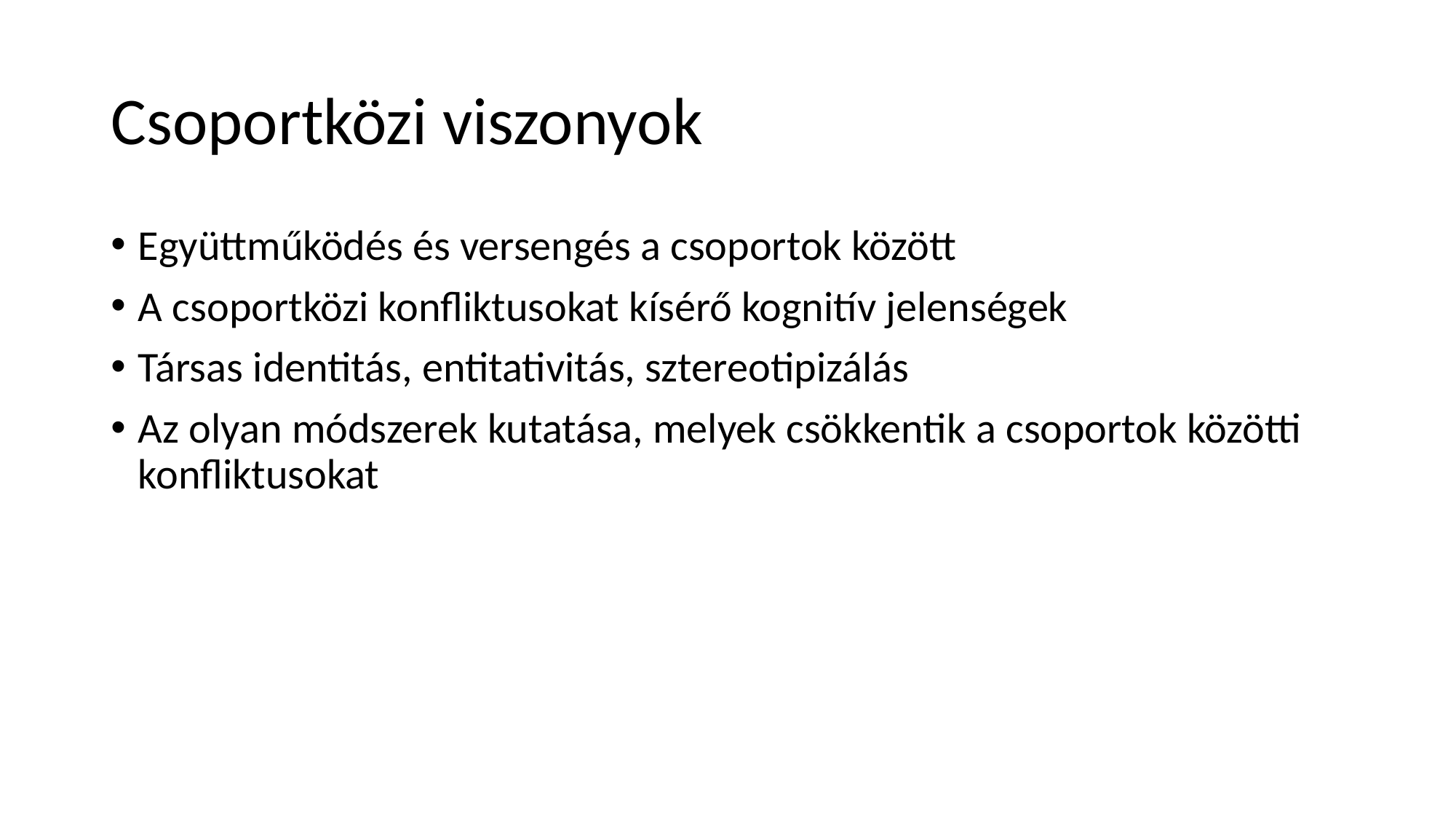

# Csoportközi viszonyok
Együttműködés és versengés a csoportok között
A csoportközi konfliktusokat kísérő kognitív jelenségek
Társas identitás, entitativitás, sztereotipizálás
Az olyan módszerek kutatása, melyek csökkentik a csoportok közötti konfliktusokat